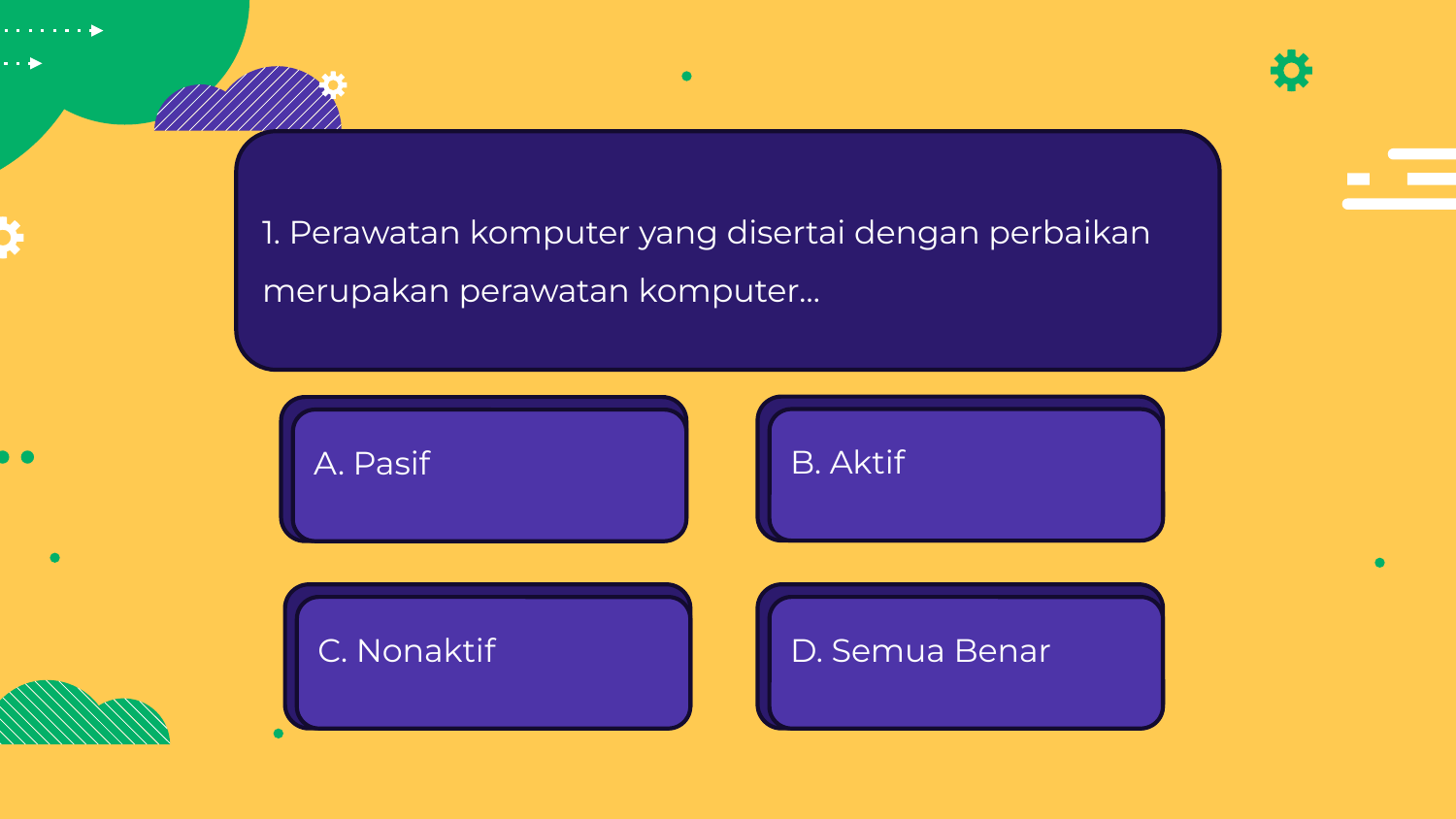

1. Perawatan komputer yang disertai dengan perbaikan merupakan perawatan komputer…

B. Aktif

A. Pasif

C. Nonaktif

D. Semua Benar